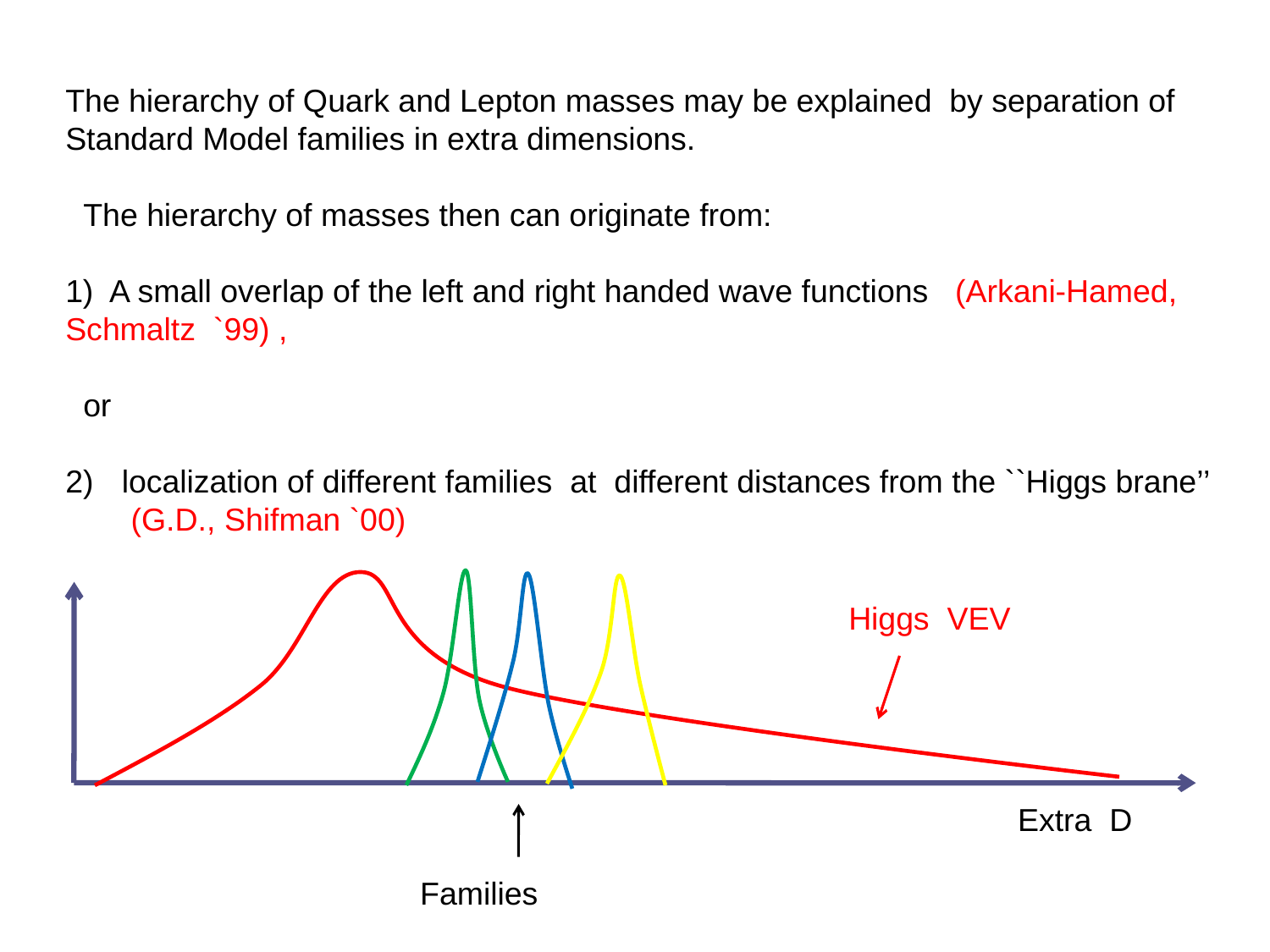

The hierarchy of Quark and Lepton masses may be explained  by separation of Standard Model families in extra dimensions.

  The hierarchy of masses then can originate from:

1)  A small overlap of the left and right handed wave functions   (Arkani-Hamed, Schmaltz  `99) ,

  or

 localization of different families  at  different distances from the ``Higgs brane’’   (G.D., Shifman `00)

Higgs  VEV
Extra  D
   Families